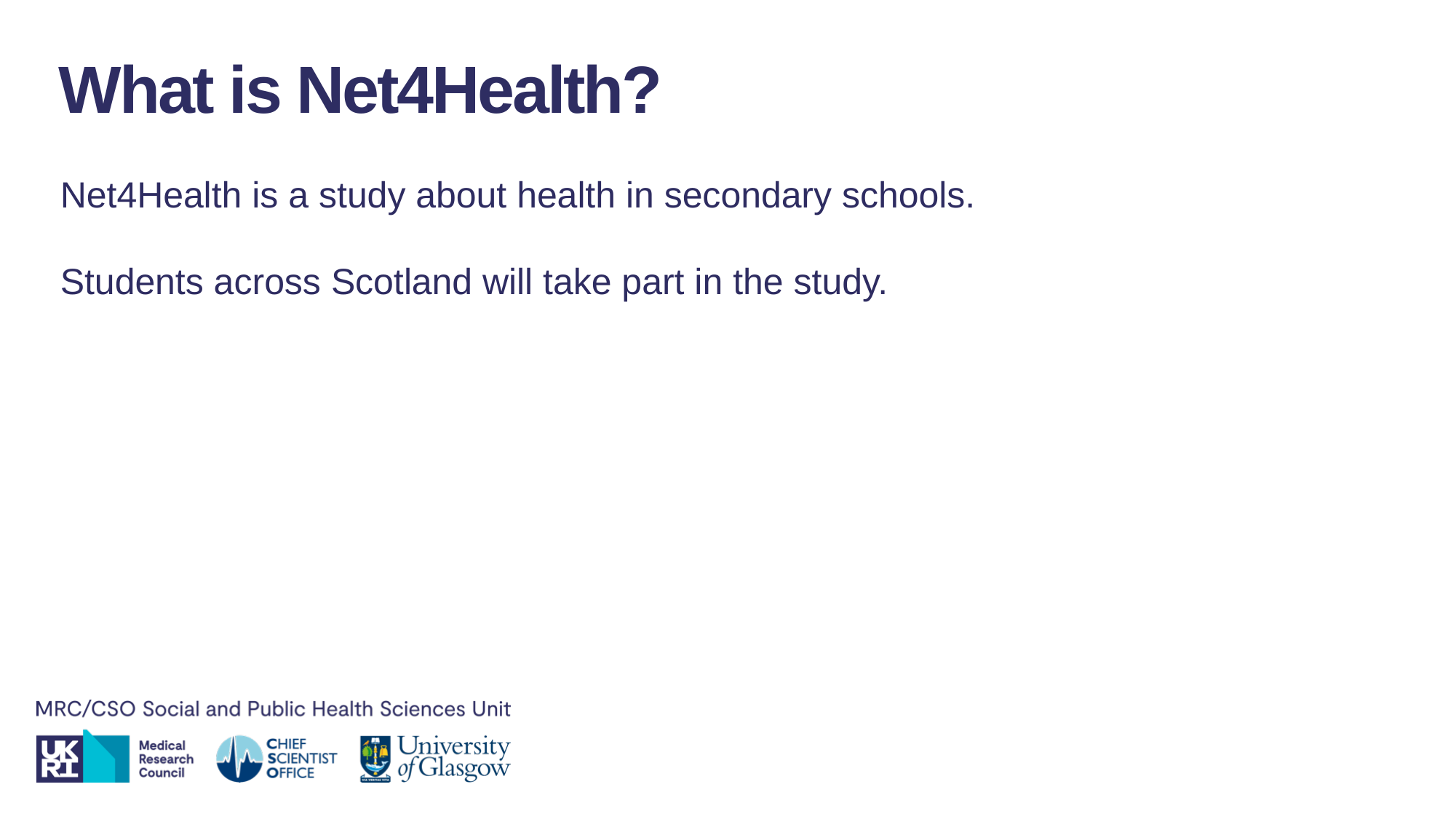

What is Net4Health?
Net4Health is a study about health in secondary schools.

Students across Scotland will take part in the study.